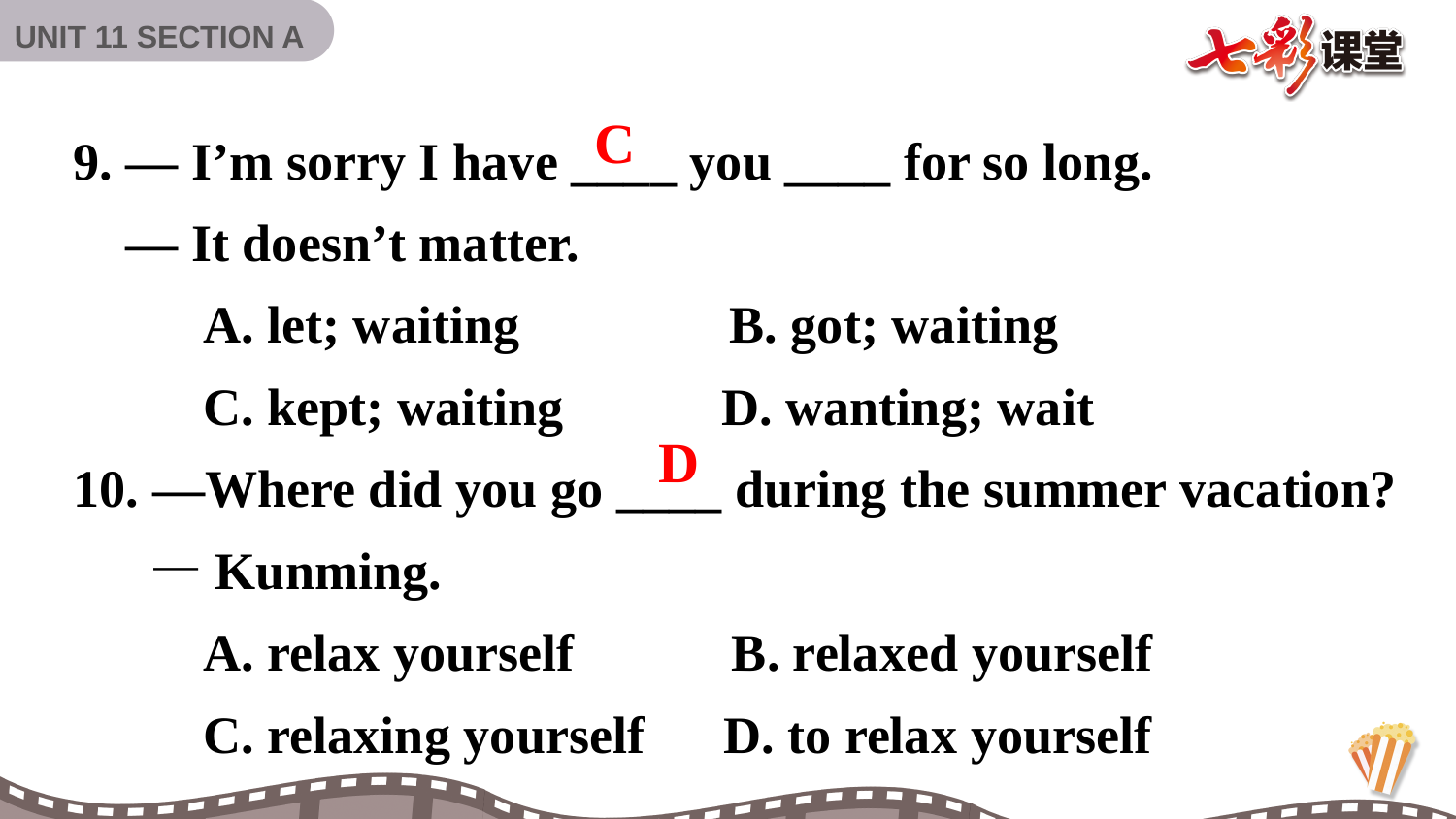

C
9. — I’m sorry I have ____ you ____ for so long. 
    — It doesn’t matter. 
　　 A. let; waiting                B. got; waiting 
　　 C. kept; waiting            D. wanting; wait
10. —Where did you go ____ during the summer vacation?
　  —Kunming.
　　 A. relax yourself            B. relaxed yourself
　　 C. relaxing yourself      D. to relax yourself
D